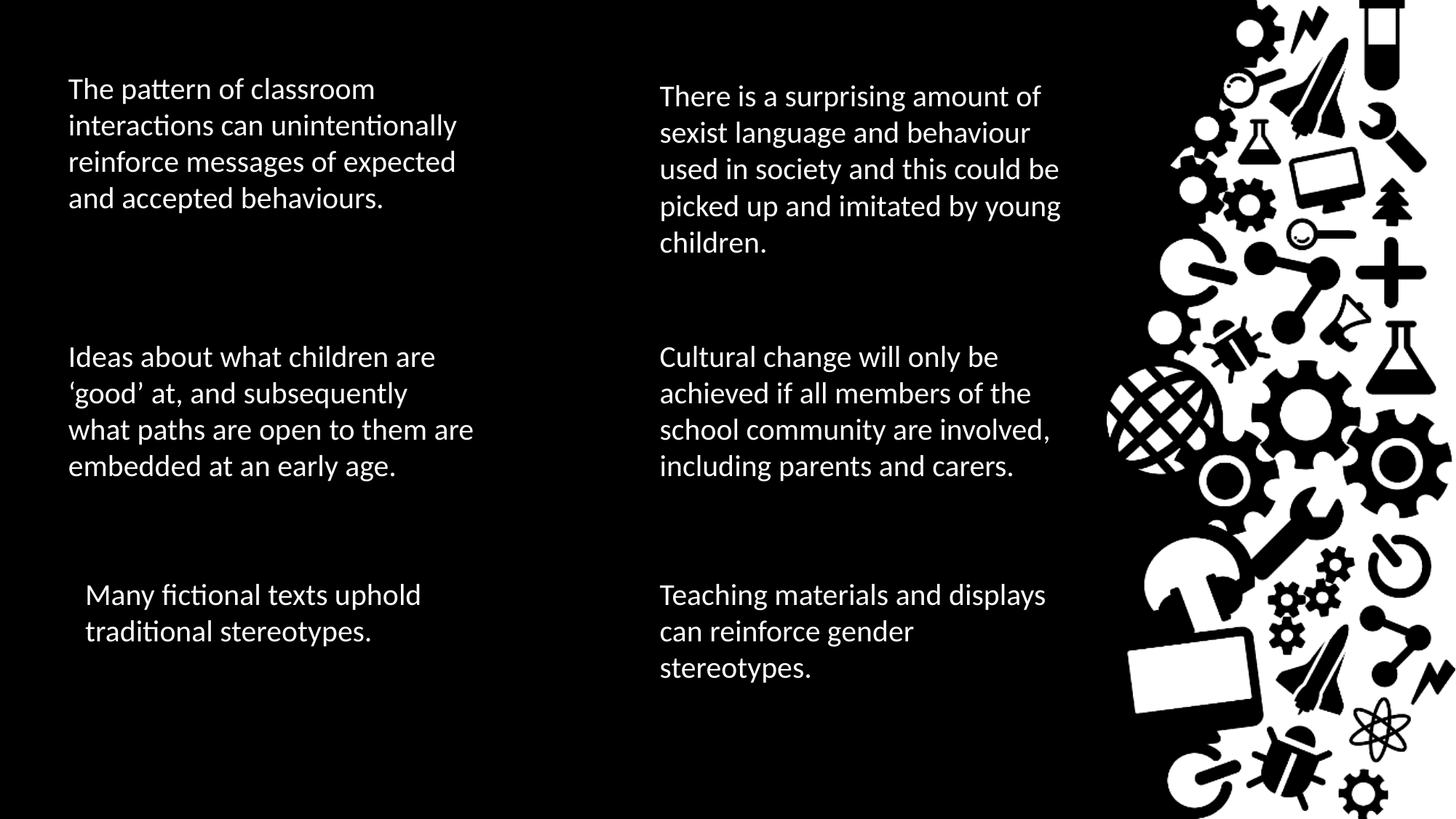

The pattern of classroom interactions can unintentionally reinforce messages of expected and accepted behaviours.
There is a surprising amount of sexist language and behaviour used in society and this could be picked up and imitated by young children.
Ideas about what children are ‘good’ at, and subsequently what paths are open to them are embedded at an early age.
Cultural change will only be achieved if all members of the school community are involved, including parents and carers.
Many fictional texts uphold traditional stereotypes.
Teaching materials and displays can reinforce gender stereotypes.